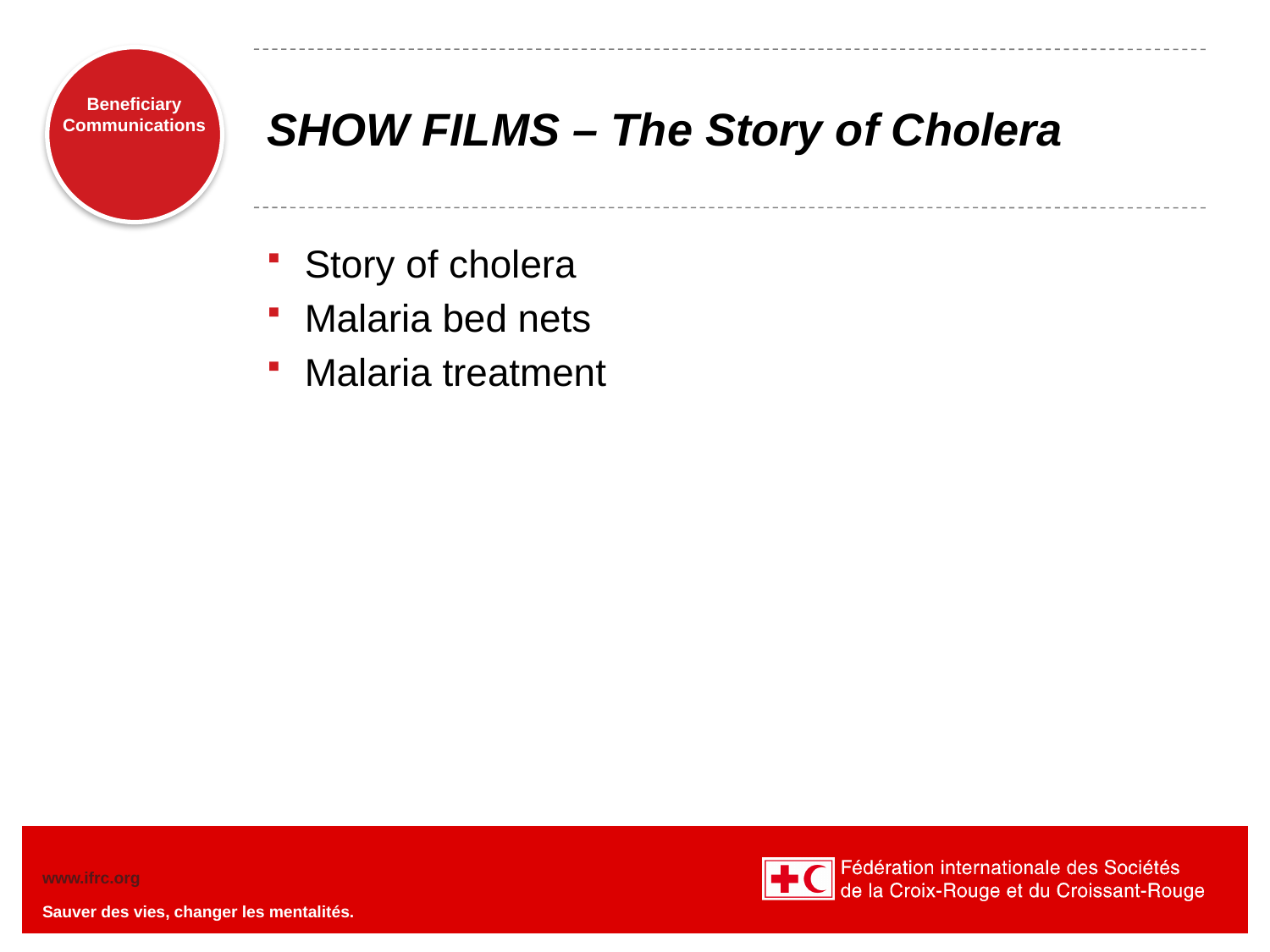

# SHOW FILMS – The Story of Cholera
Story of cholera
Malaria bed nets
Malaria treatment